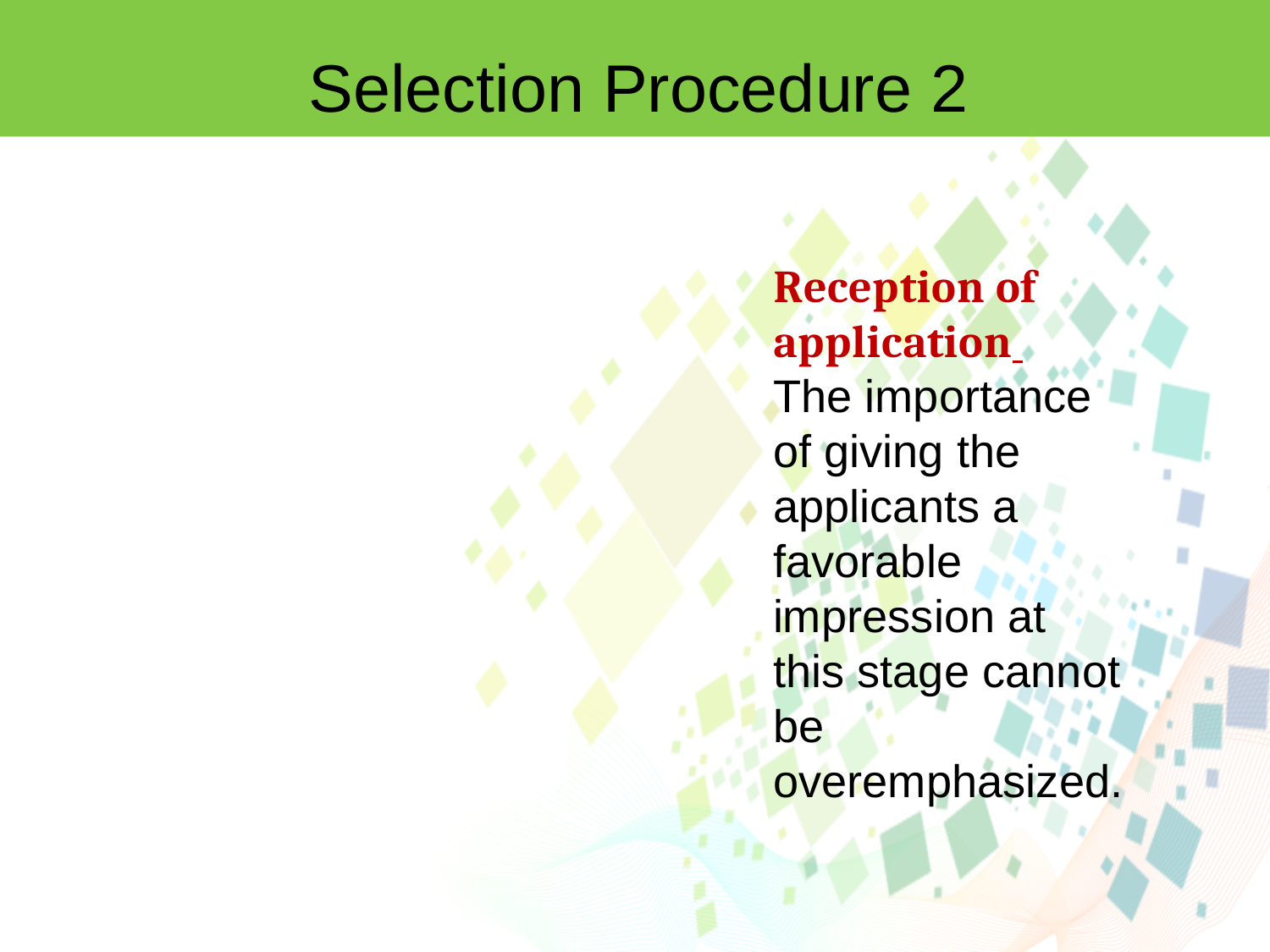

Selection Procedure 2
Reception of application
The importance of giving the applicants a favorable impression at this stage cannot be overemphasized.